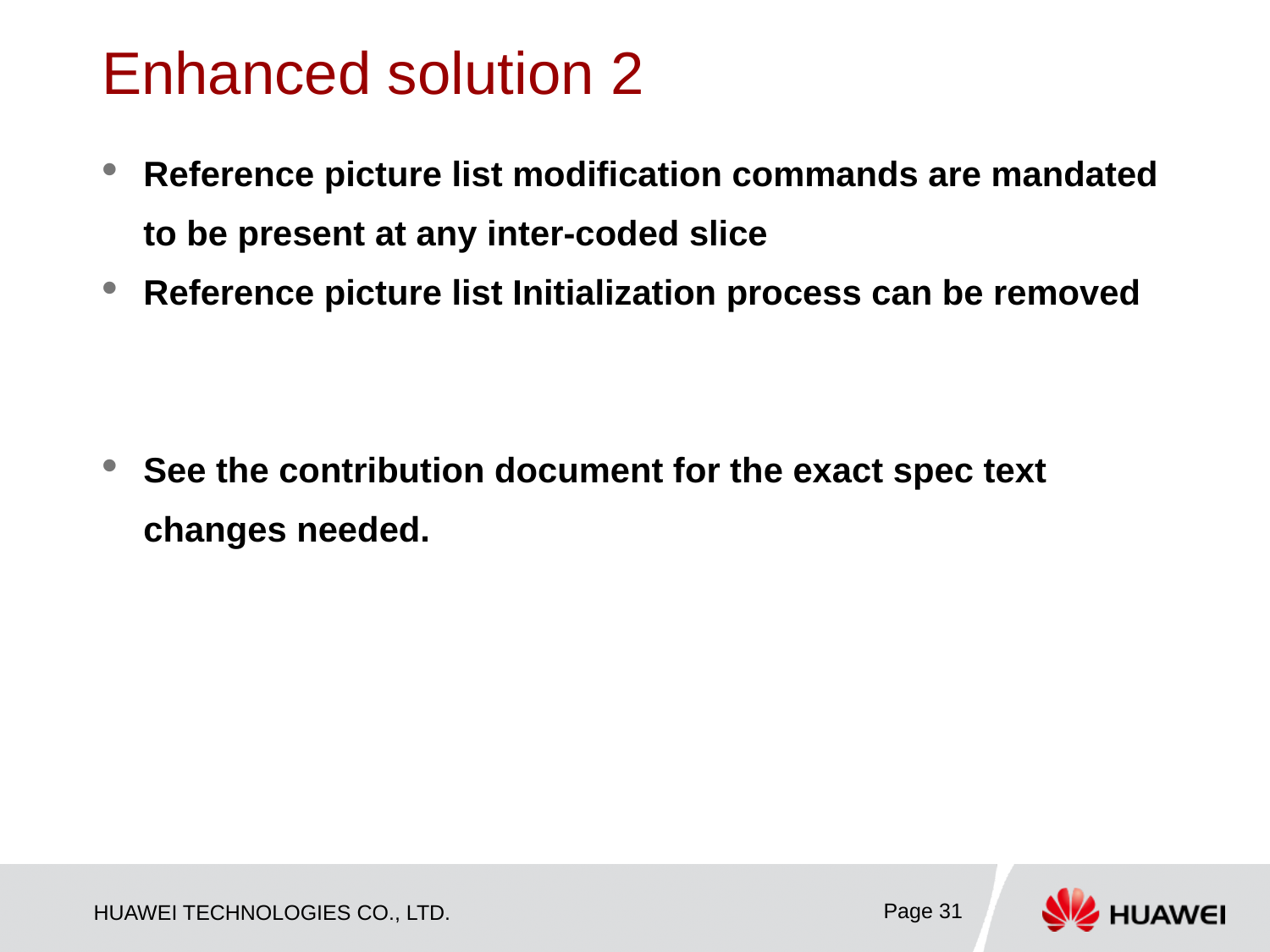

# Enhanced solution 2
Reference picture list modification commands are mandated to be present at any inter-coded slice
Reference picture list Initialization process can be removed

See the contribution document for the exact spec text changes needed.

Page 31